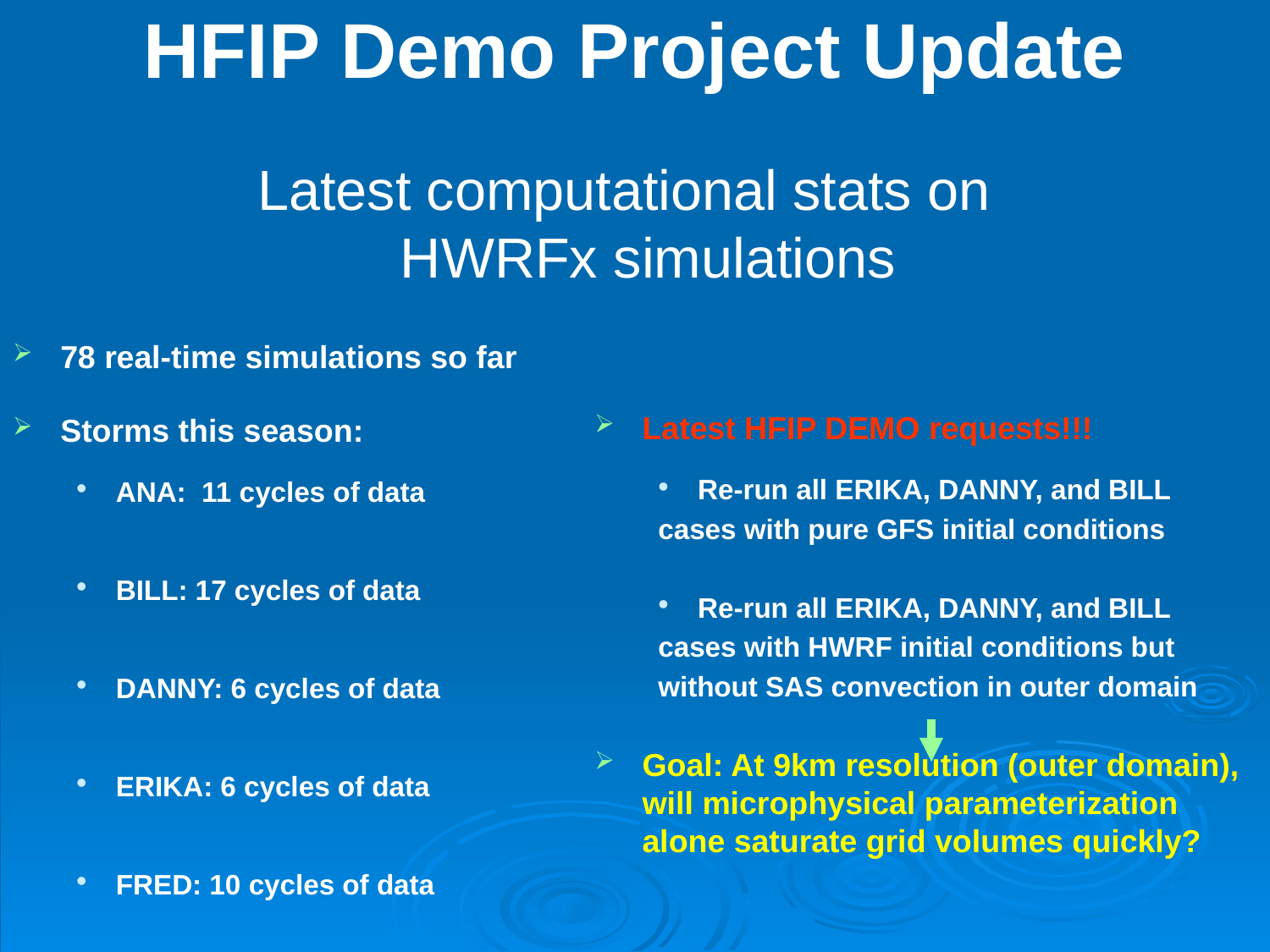

# HFIP Demo Project Update
Latest computational stats on HWRFx simulations

78 real-time simulations so far

Storms this season:

ANA:  11 cycles of data

BILL: 17 cycles of data

DANNY: 6 cycles of data

ERIKA: 6 cycles of data

FRED: 10 cycles of data

INVESTs: 28 cycles of data

Latest HFIP DEMO requests!!!

Re-run all ERIKA, DANNY, and BILL
cases with pure GFS initial conditions

Re-run all ERIKA, DANNY, and BILL
cases with HWRF initial conditions but
without SAS convection in outer domain

Goal: At 9km resolution (outer domain), will microphysical parameterization alone saturate grid volumes quickly?